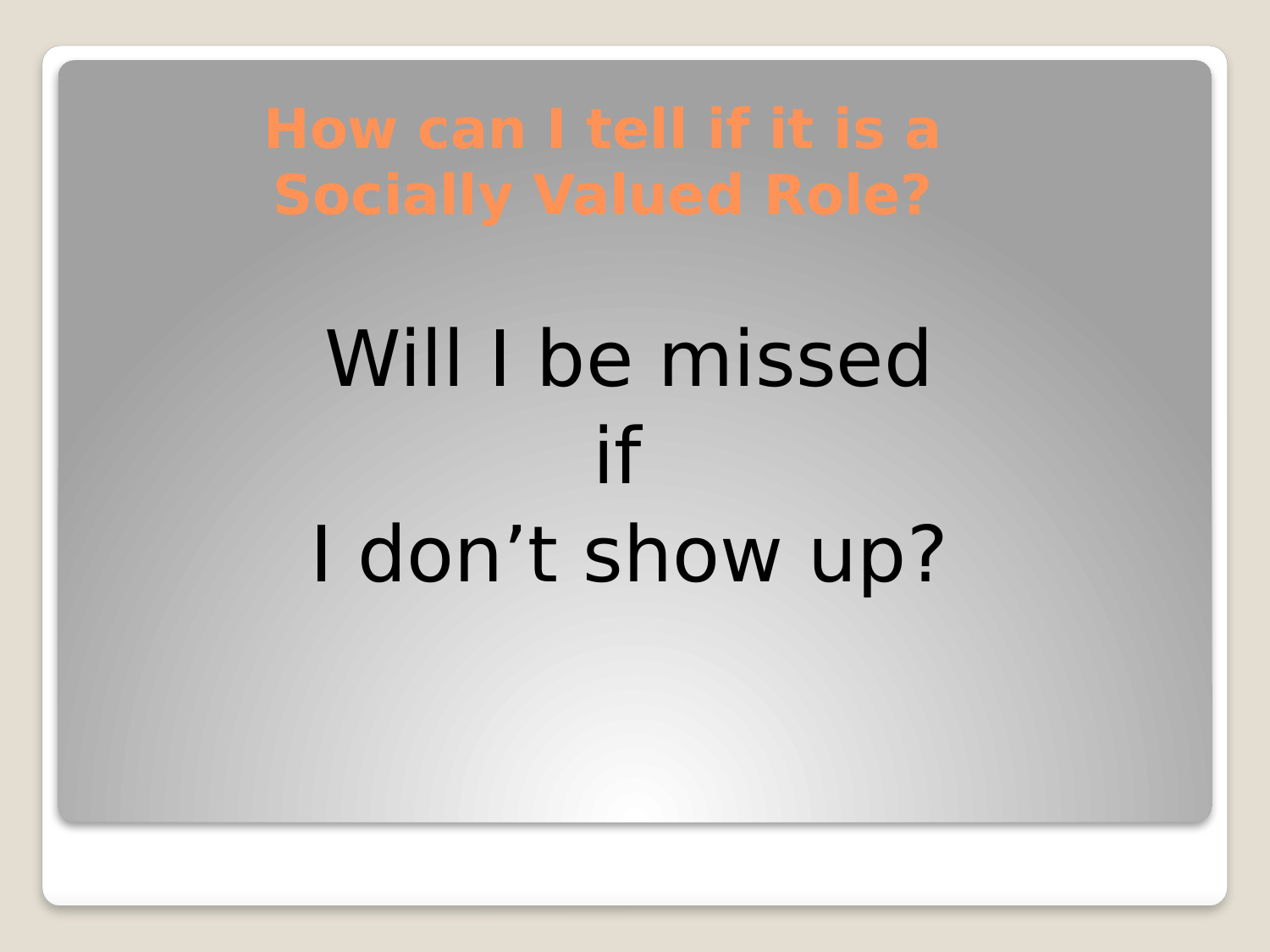

# How can I tell if it is a Socially Valued Role?
 Will I be missed
if
I don’t show up?